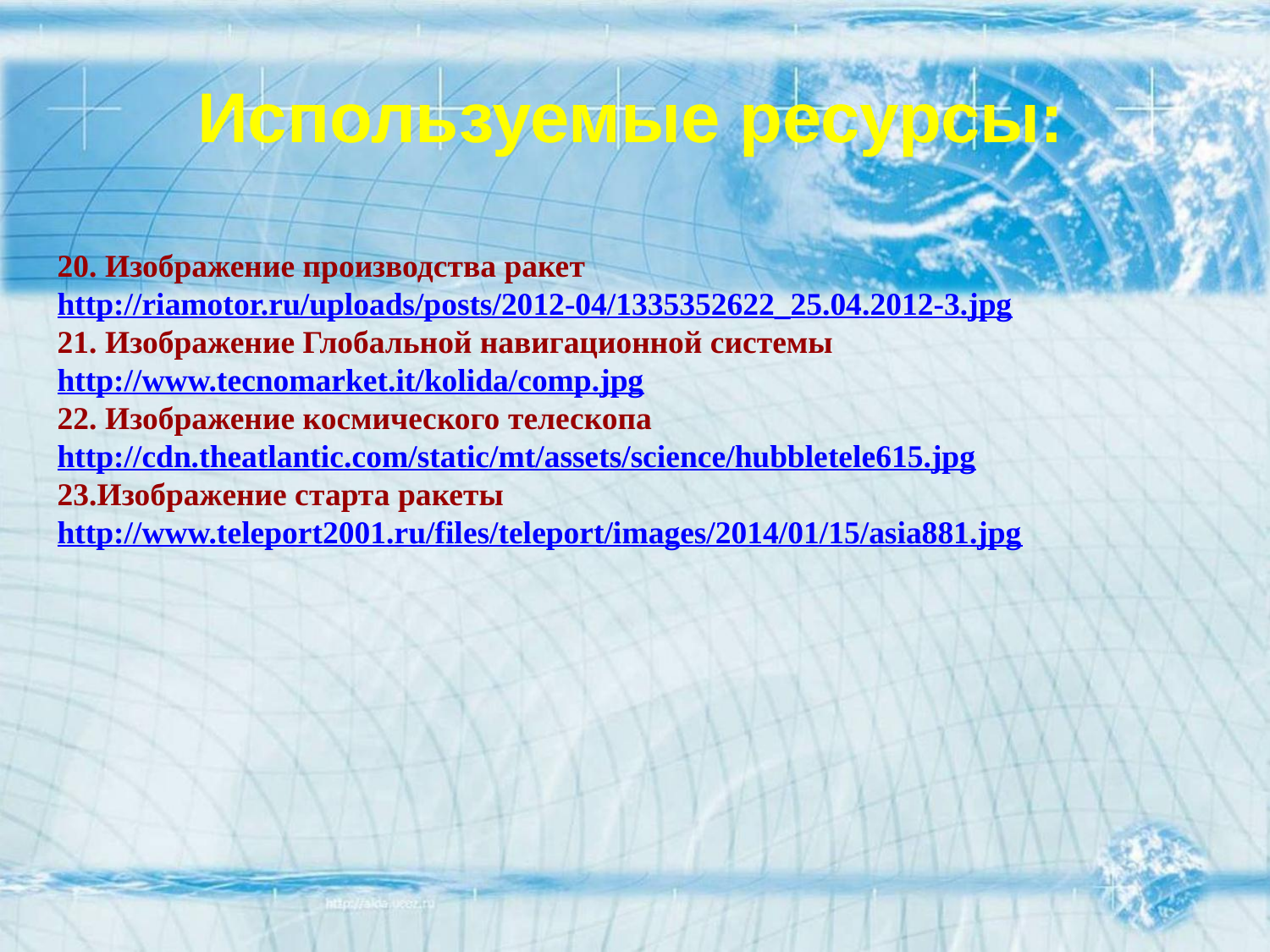

Используемые ресурсы:
20. Изображение производства ракет http://riamotor.ru/uploads/posts/2012-04/1335352622_25.04.2012-3.jpg
21. Изображение Глобальной навигационной системы http://www.tecnomarket.it/kolida/comp.jpg
22. Изображение космического телескопа http://cdn.theatlantic.com/static/mt/assets/science/hubbletele615.jpg
23.Изображение старта ракеты http://www.teleport2001.ru/files/teleport/images/2014/01/15/asia881.jpg